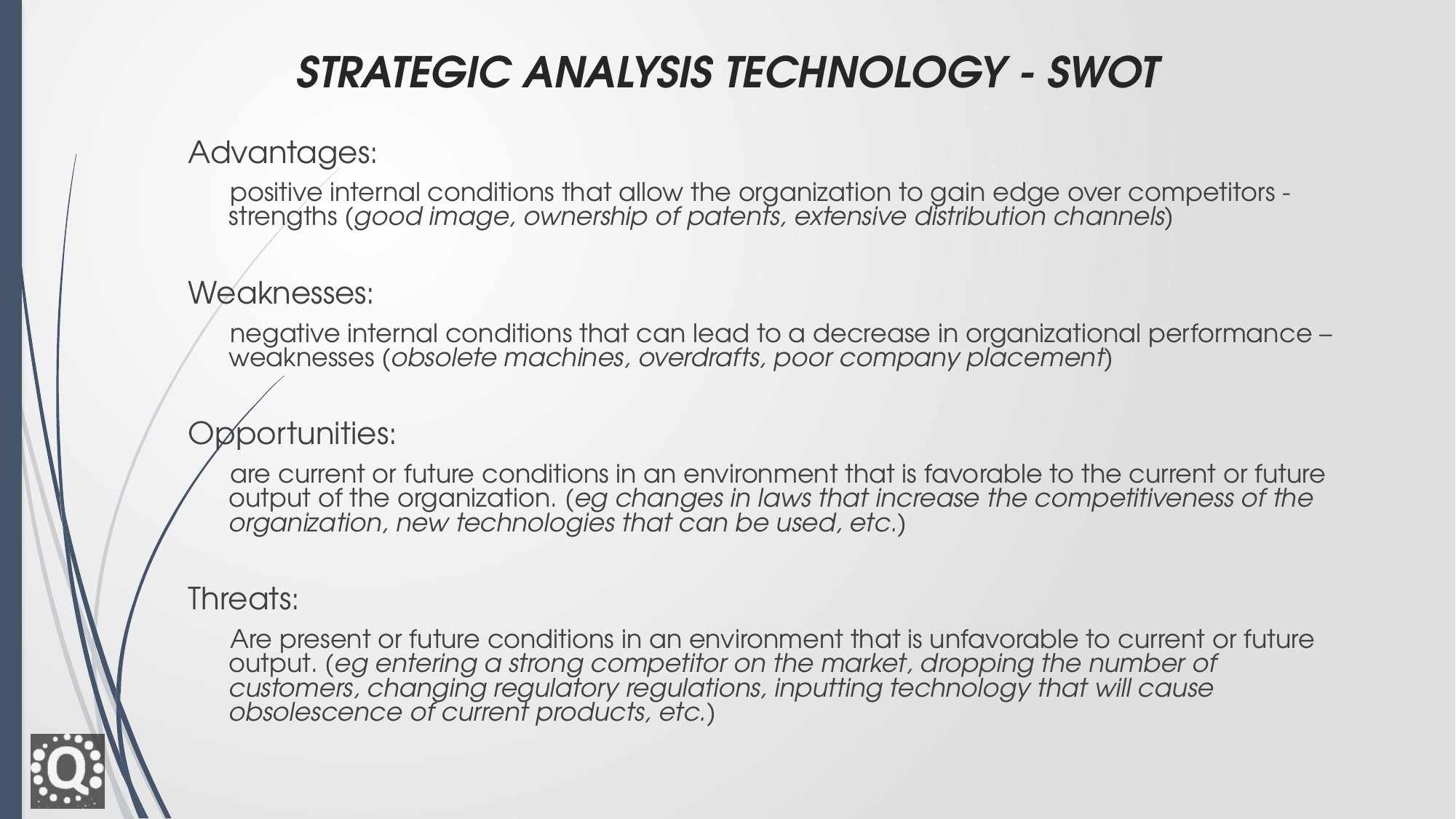

# STRATEGIC ANALYSIS TECHNOLOGY - SWOT
Advantages:
positive internal conditions that allow the organization to gain edge over competitors - strengths (good image, ownership of patents, extensive distribution channels)

Weaknesses:
negative internal conditions that can lead to a decrease in organizational performance – weaknesses (obsolete machines, overdrafts, poor company placement)

Opportunities:
are current or future conditions in an environment that is favorable to the current or future output of the organization. (eg changes in laws that increase the competitiveness of the organization, new technologies that can be used, etc.)

Threats:
Are present or future conditions in an environment that is unfavorable to current or future output. (eg entering a strong competitor on the market, dropping the number of customers, changing regulatory regulations, inputting technology that will cause obsolescence of current products, etc.)